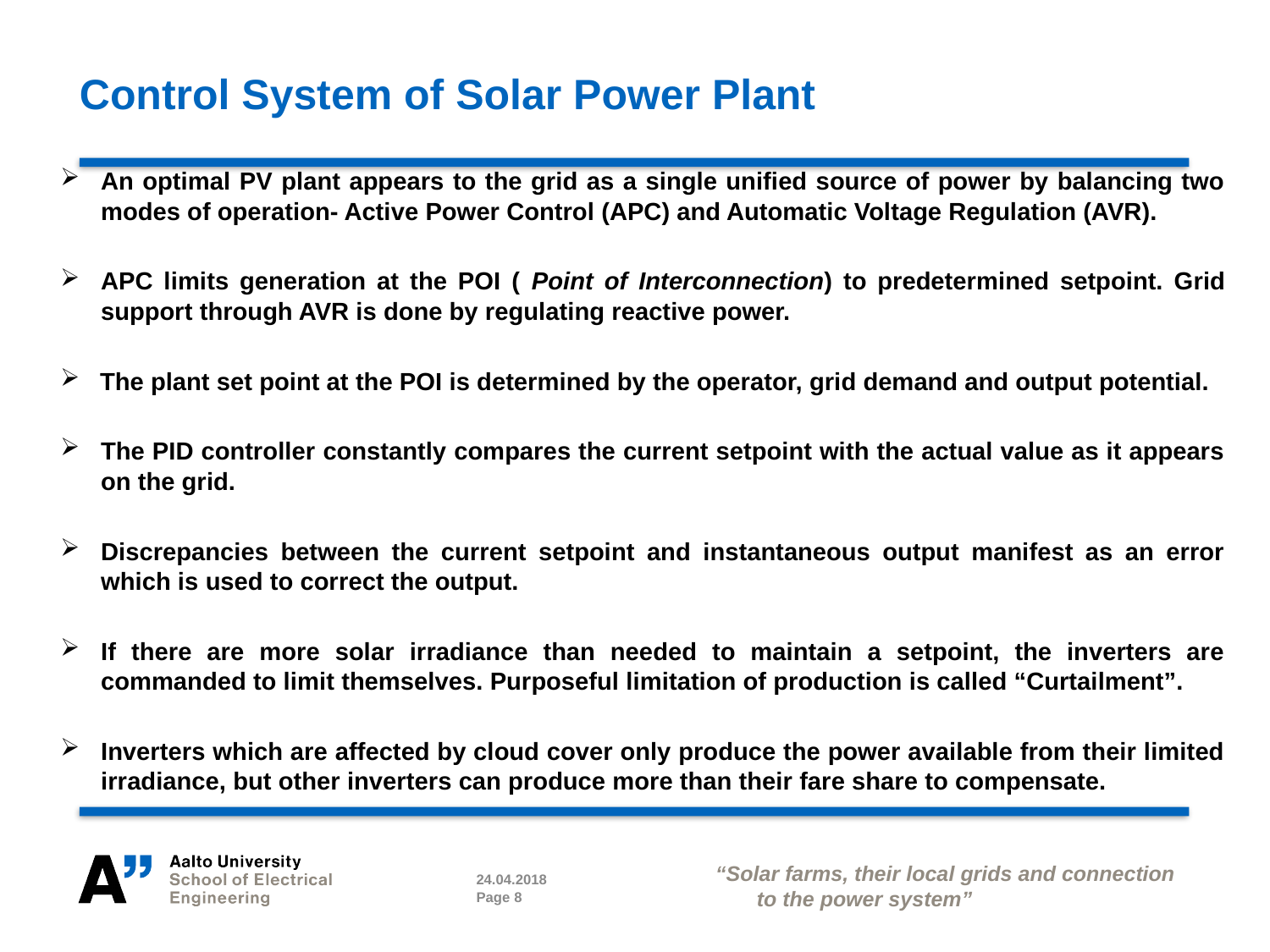

# Control System of Solar Power Plant
An optimal PV plant appears to the grid as a single unified source of power by balancing two modes of operation- Active Power Control (APC) and Automatic Voltage Regulation (AVR).

APC limits generation at the POI ( Point of Interconnection) to predetermined setpoint. Grid support through AVR is done by regulating reactive power.

The plant set point at the POI is determined by the operator, grid demand and output potential.

The PID controller constantly compares the current setpoint with the actual value as it appears on the grid.

Discrepancies between the current setpoint and instantaneous output manifest as an error which is used to correct the output.

If there are more solar irradiance than needed to maintain a setpoint, the inverters are commanded to limit themselves. Purposeful limitation of production is called “Curtailment”.

Inverters which are affected by cloud cover only produce the power available from their limited irradiance, but other inverters can produce more than their fare share to compensate.

“Solar farms, their local grids and connection         to the power system”
24.04.2018
Page 8